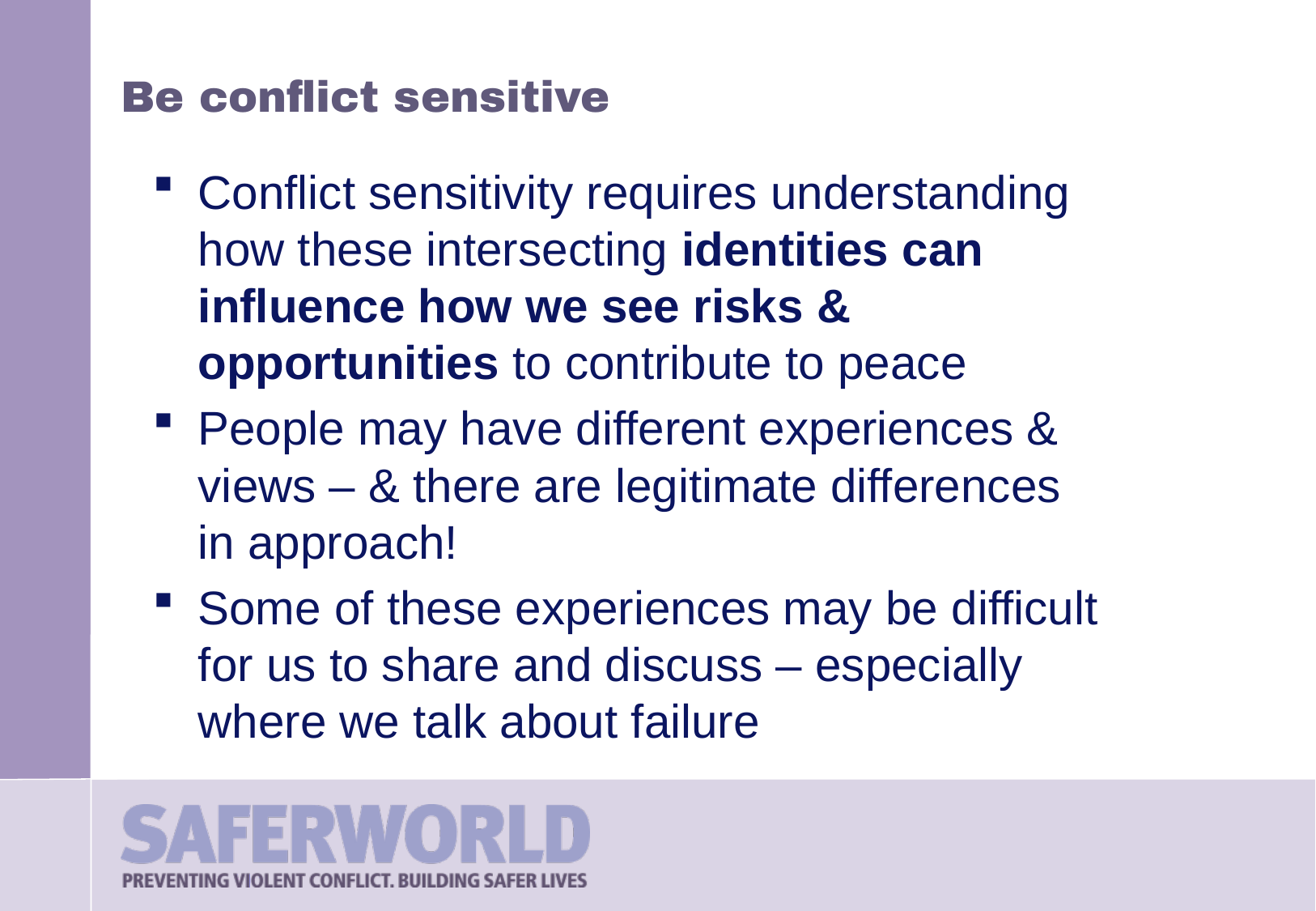

# Be conflict sensitive
Conflict sensitivity requires understanding how these intersecting identities can influence how we see risks & opportunities to contribute to peace
People may have different experiences & views – & there are legitimate differences in approach!
Some of these experiences may be difficult for us to share and discuss – especially where we talk about failure